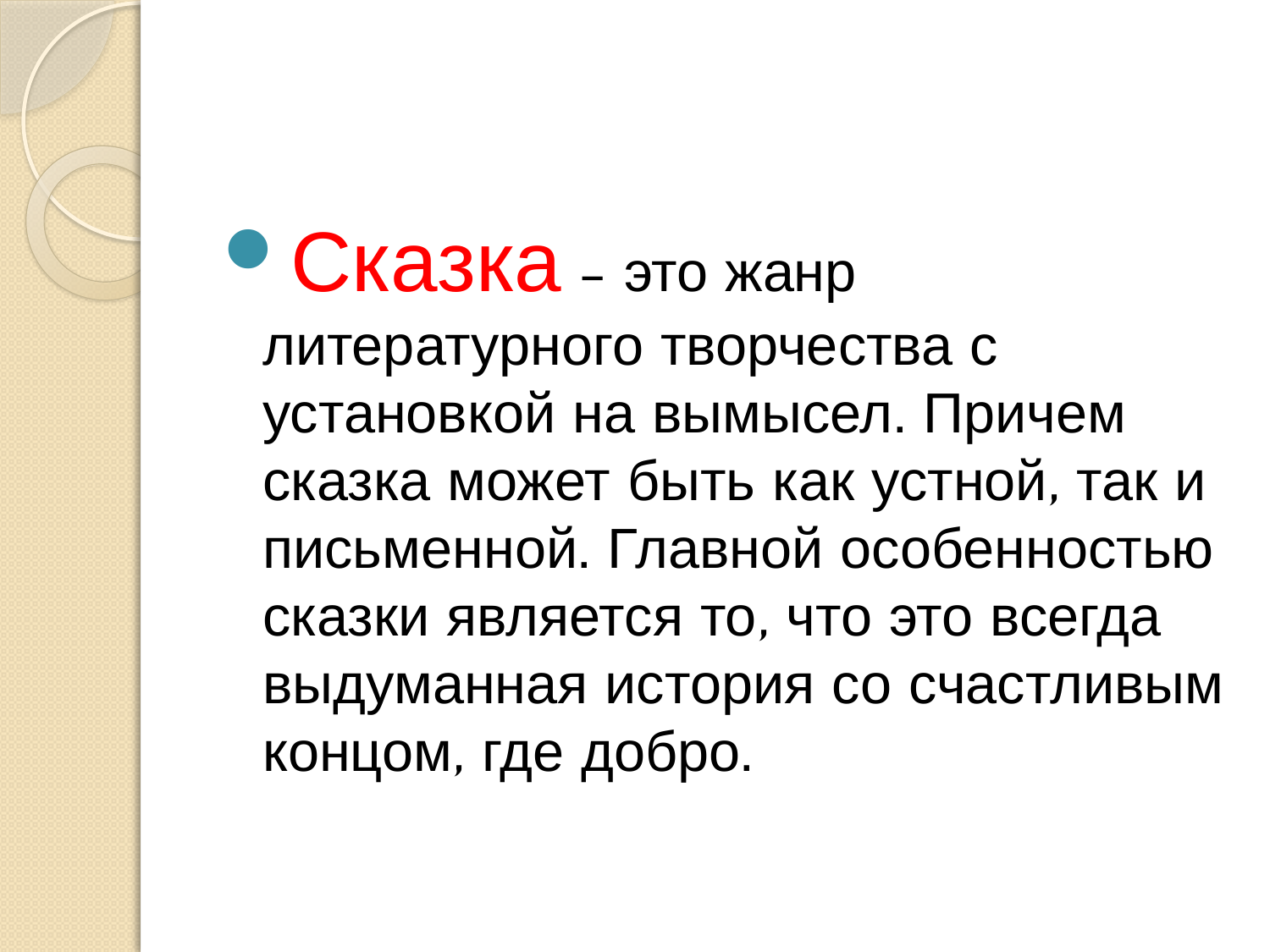

Сказка – это жанр литературного творчества с установкой на вымысел. Причем сказка может быть как устной, так и письменной. Главной особенностью сказки является то, что это всегда выдуманная история со счастливым концом, где добро.